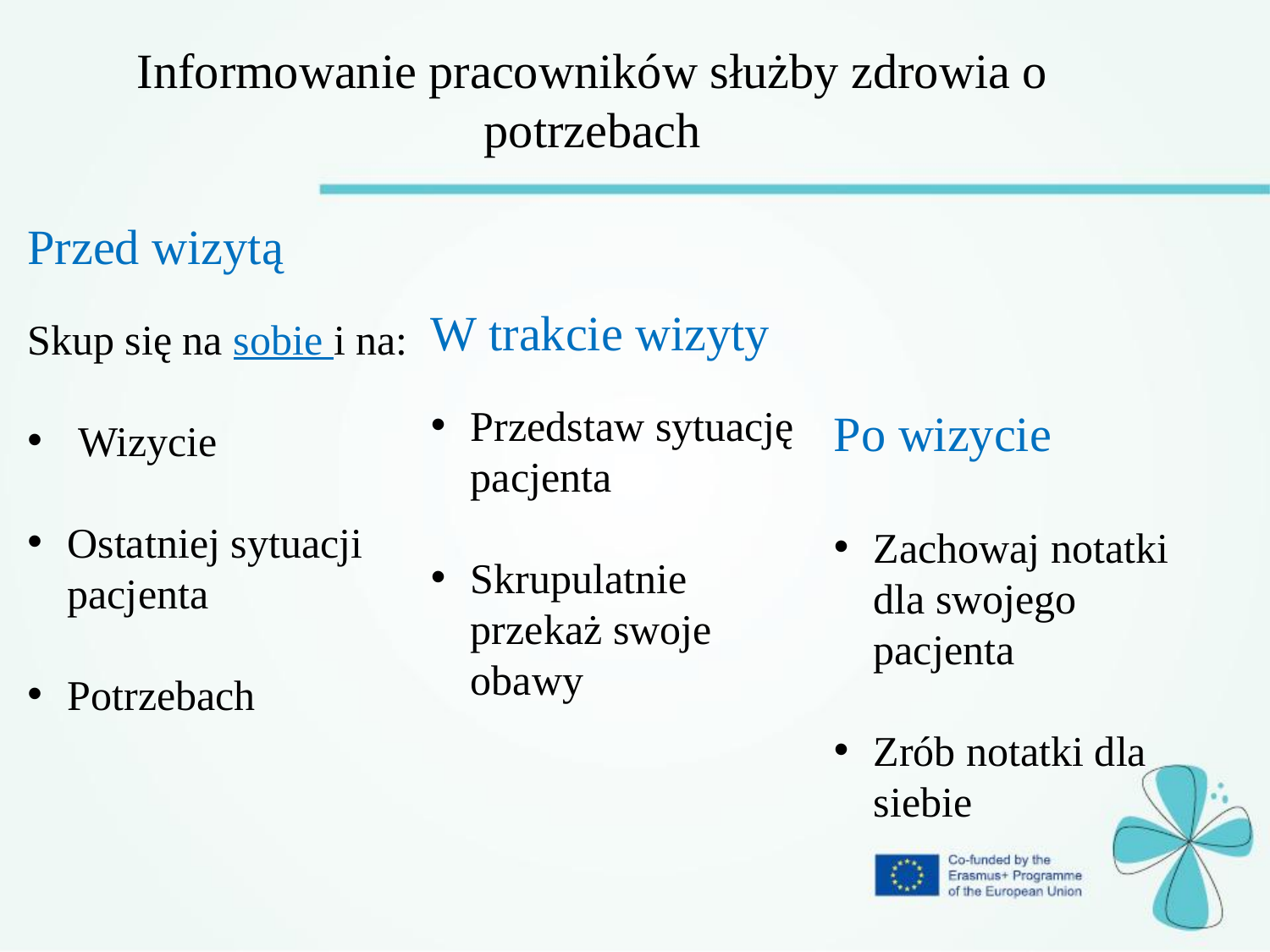

Informowanie pracowników służby zdrowia o potrzebach
Przed wizytą

Skup się na sobie i na:

 Wizycie

Ostatniej sytuacji pacjenta

Potrzebach

W trakcie wizyty

Przedstaw sytuację pacjenta

Skrupulatnie przekaż swoje obawy
Po wizycie
Zachowaj notatki dla swojego pacjenta

Zrób notatki dla siebie